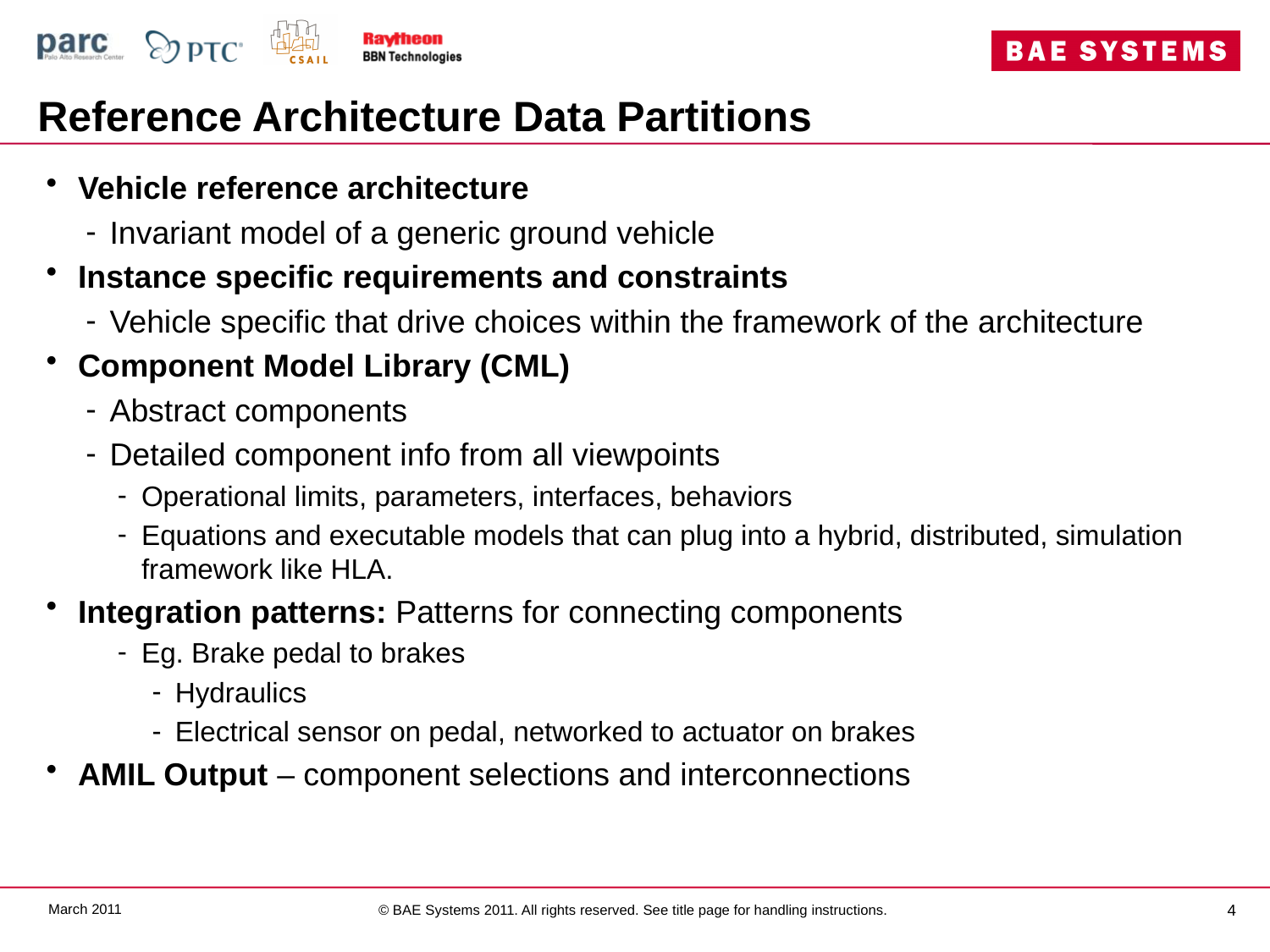

# Reference Architecture Data Partitions
Vehicle reference architecture
Invariant model of a generic ground vehicle
Instance specific requirements and constraints
Vehicle specific that drive choices within the framework of the architecture
Component Model Library (CML)
Abstract components
Detailed component info from all viewpoints
Operational limits, parameters, interfaces, behaviors
Equations and executable models that can plug into a hybrid, distributed, simulation framework like HLA.
Integration patterns: Patterns for connecting components
Eg. Brake pedal to brakes
Hydraulics
Electrical sensor on pedal, networked to actuator on brakes
AMIL Output – component selections and interconnections
March 2011
4

© BAE Systems 2011. All rights reserved. See title page for handling instructions.